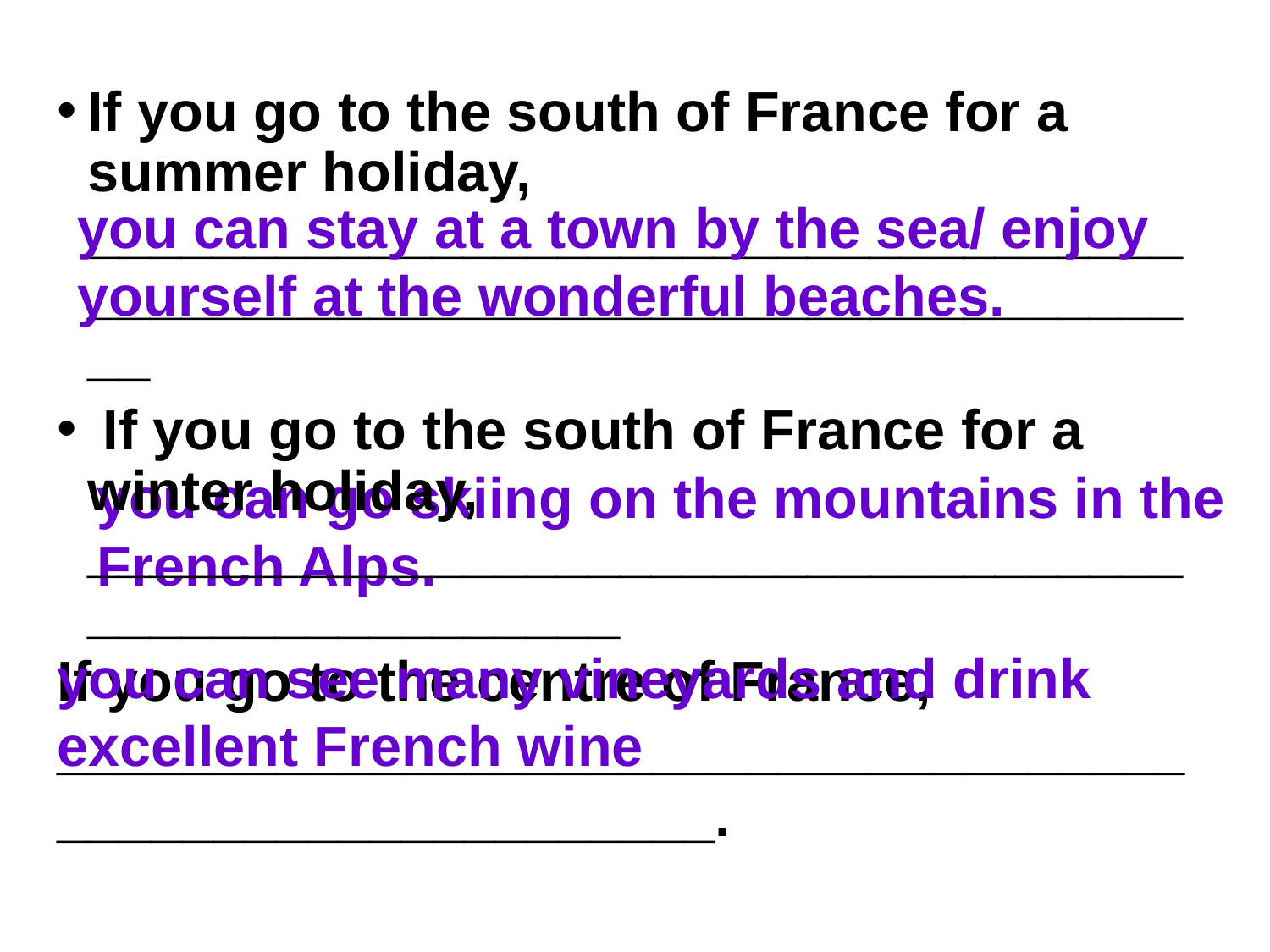

If you go to the south of France for a summer holiday, ________________________________________________________________________
 If you go to the south of France for a winter holiday, ____________________________________________________
If you go to the centre of France, _________________________________________________________.
you can stay at a town by the sea/ enjoy yourself at the wonderful beaches.
you can go skiing on the mountains in the French Alps.
you can see many vineyards and drink excellent French wine